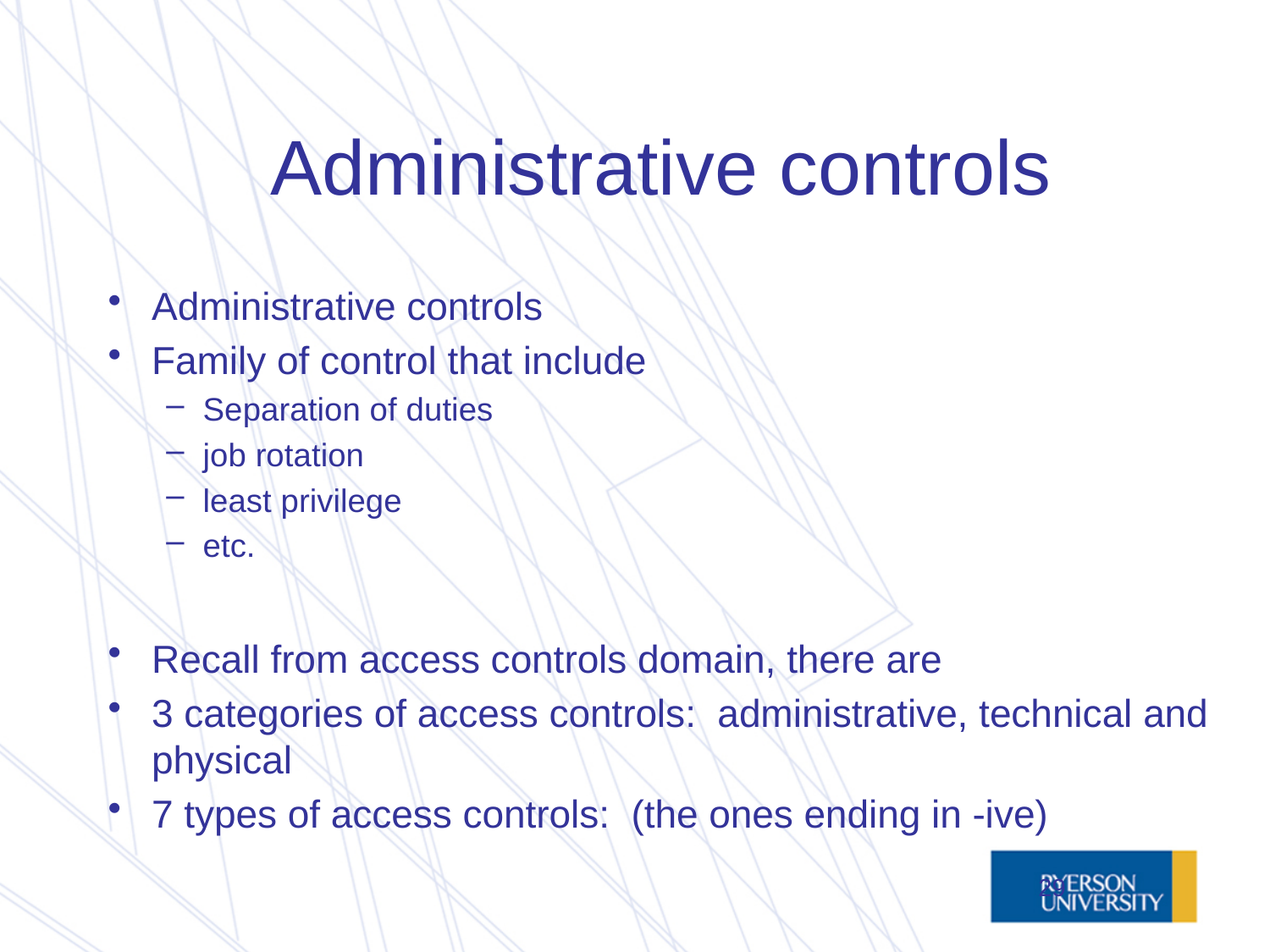

# Administrative controls
Administrative controls
Family of control that include
Separation of duties
job rotation
least privilege
etc.

Recall from access controls domain, there are
3 categories of access controls:  administrative, technical and physical
7 types of access controls:  (the ones ending in -ive)

29